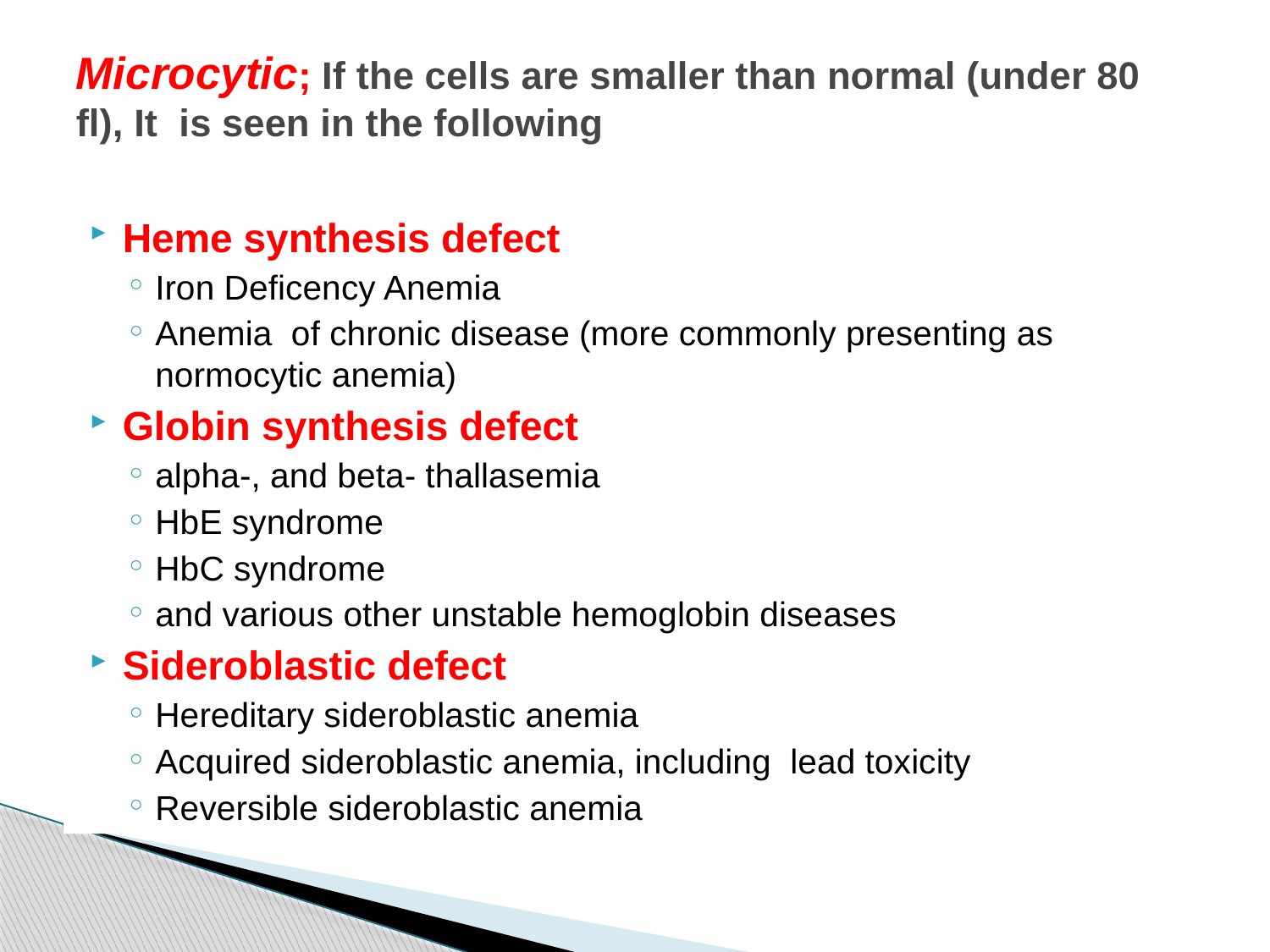

# Microcytic; If the cells are smaller than normal (under 80 fl), It  is seen in the following
Heme synthesis defect
Iron Deficency Anemia
Anemia  of chronic disease (more commonly presenting as normocytic anemia)
Globin synthesis defect
alpha-, and beta- thallasemia
HbE syndrome
HbC syndrome
and various other unstable hemoglobin diseases
Sideroblastic defect
Hereditary sideroblastic anemia
Acquired sideroblastic anemia, including  lead toxicity
Reversible sideroblastic anemia